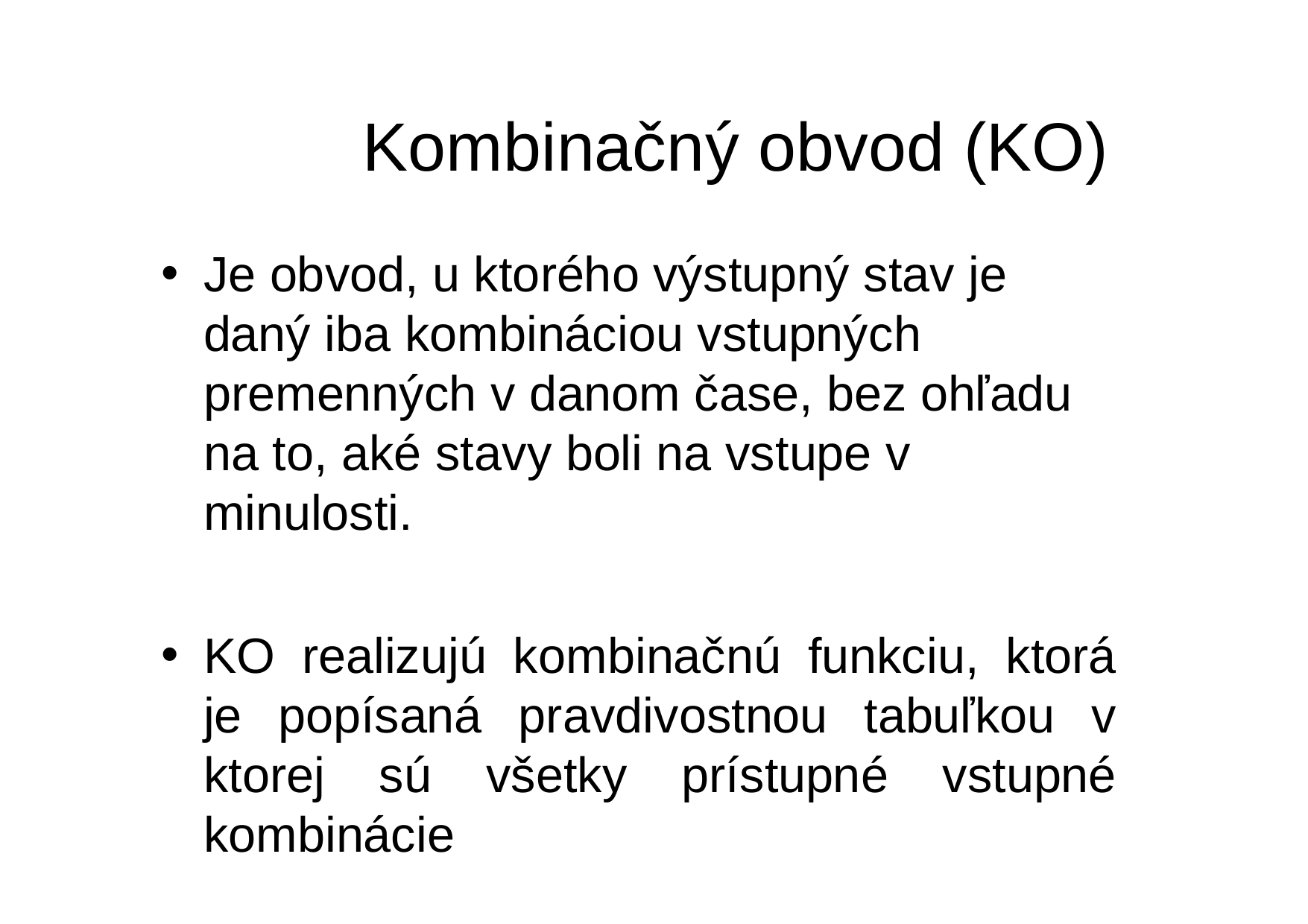

# Kombinačný obvod (KO)
Je obvod, u ktorého výstupný stav je daný iba kombináciou vstupných premenných v danom čase, bez ohľadu na to, aké stavy boli na vstupe v minulosti.

KO realizujú kombinačnú funkciu, ktorá je popísaná pravdivostnou tabuľkou v ktorej sú všetky prístupné vstupné kombinácie